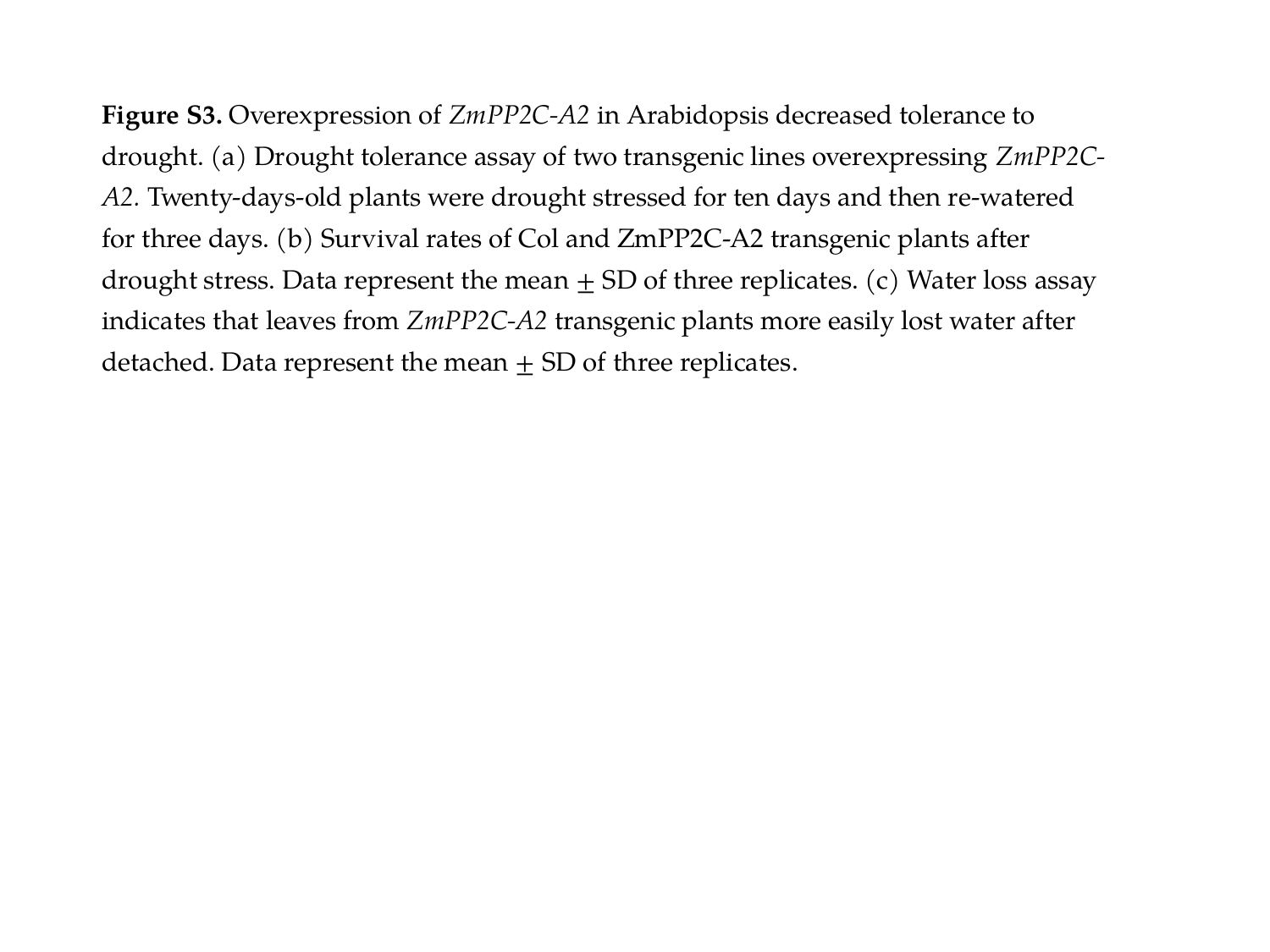

Figure S3. Overexpression of ZmPP2C-A2 in Arabidopsis decreased tolerance to drought. (a) Drought tolerance assay of two transgenic lines overexpressing ZmPP2C-A2. Twenty-days-old plants were drought stressed for ten days and then re-watered for three days. (b) Survival rates of Col and ZmPP2C-A2 transgenic plants after drought stress. Data represent the mean ± SD of three replicates. (c) Water loss assay indicates that leaves from ZmPP2C-A2 transgenic plants more easily lost water after detached. Data represent the mean ± SD of three replicates.